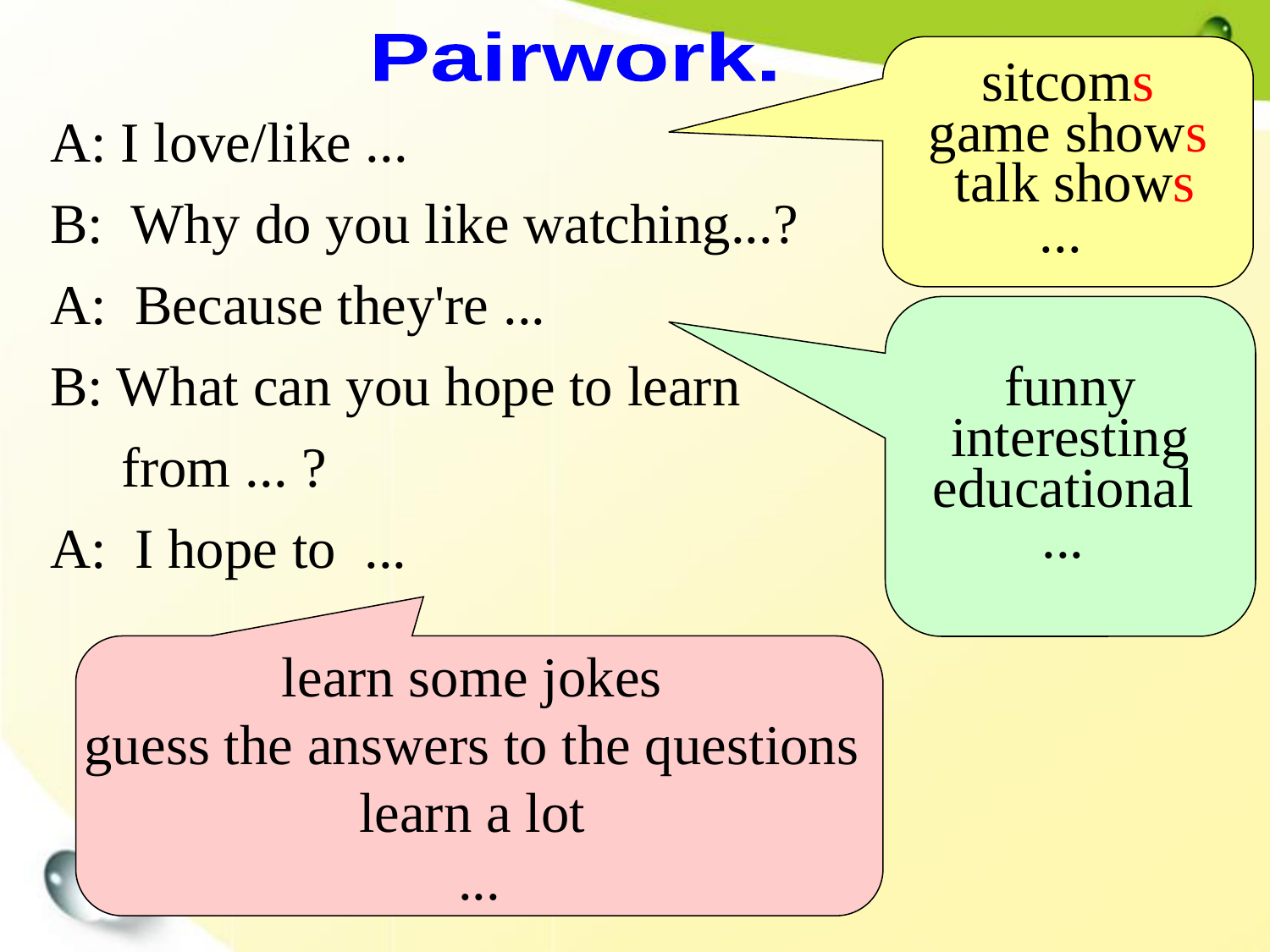

Pairwork.
sitcoms
game shows
 talk shows
...
A: I love/like ...
B:  Why do you like watching...?
A:  Because they're ...
B: What can you hope to learn
     from ... ?
A:  I hope to  ...
funny
interesting
educational
...
learn some jokes
guess the answers to the questions
learn a lot
...